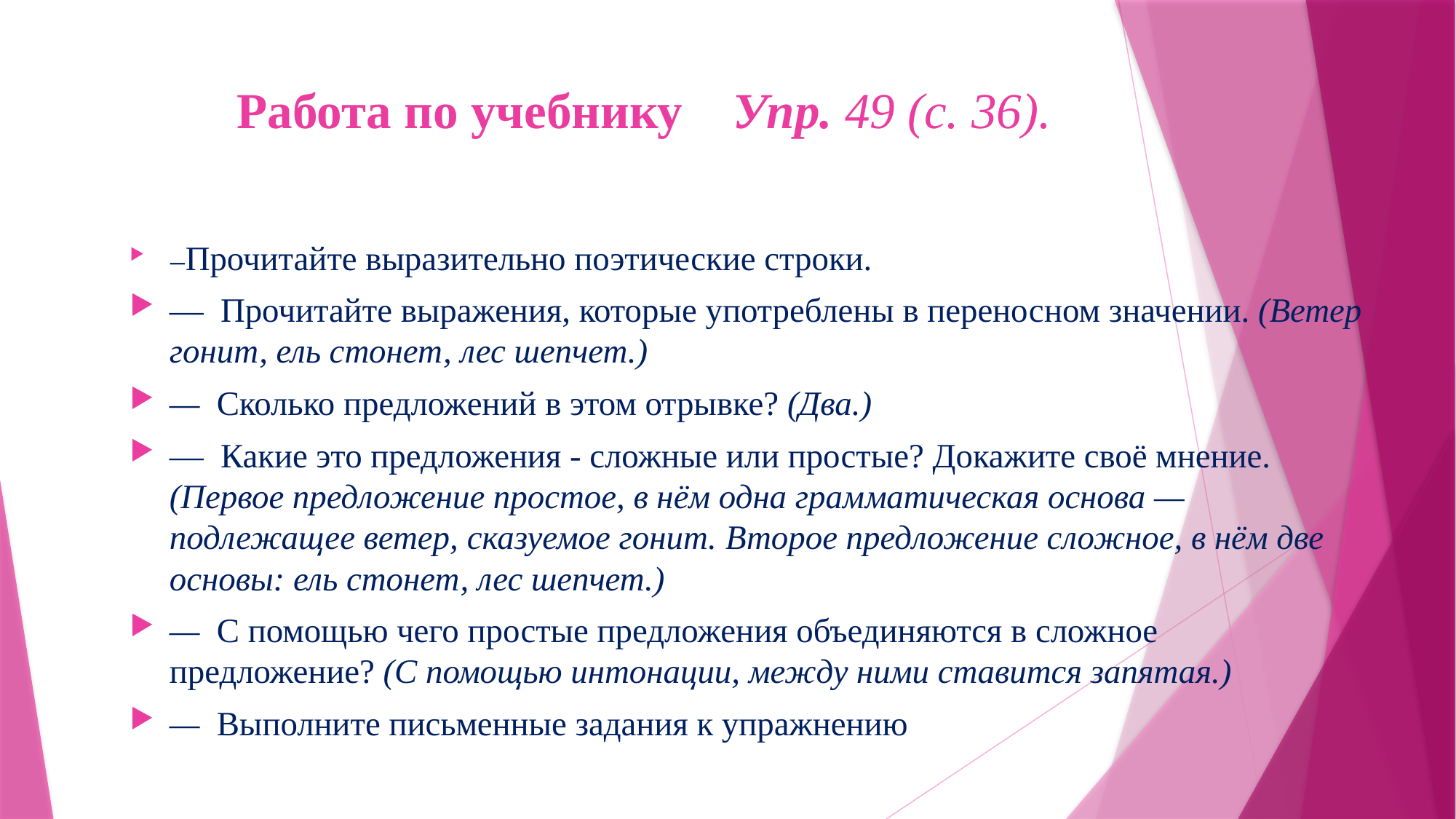

# Работа по учебнику    Упр. 49 (с. 36).
—Прочитайте выразительно поэтические строки.
—  Прочитайте выражения, которые употреблены в перенос­ном значении. (Ветер гонит, ель стонет, лес шепчет.)
—  Сколько предложений в этом отрывке? (Два.)
—  Какие это предложения - сложные или простые? Докажите своё мнение. (Первое предложение простое, в нём одна грам­матическая основа — подлежащее ветер, сказуемое гонит. Второе предложение сложное, в нём две основы: ель стонет, лес шепчет.)
—  С помощью чего простые предложения объединяются в сложное предложение? (С помощью интонации, между ними ставится запятая.)
—  Выполните письменные задания к упражнению